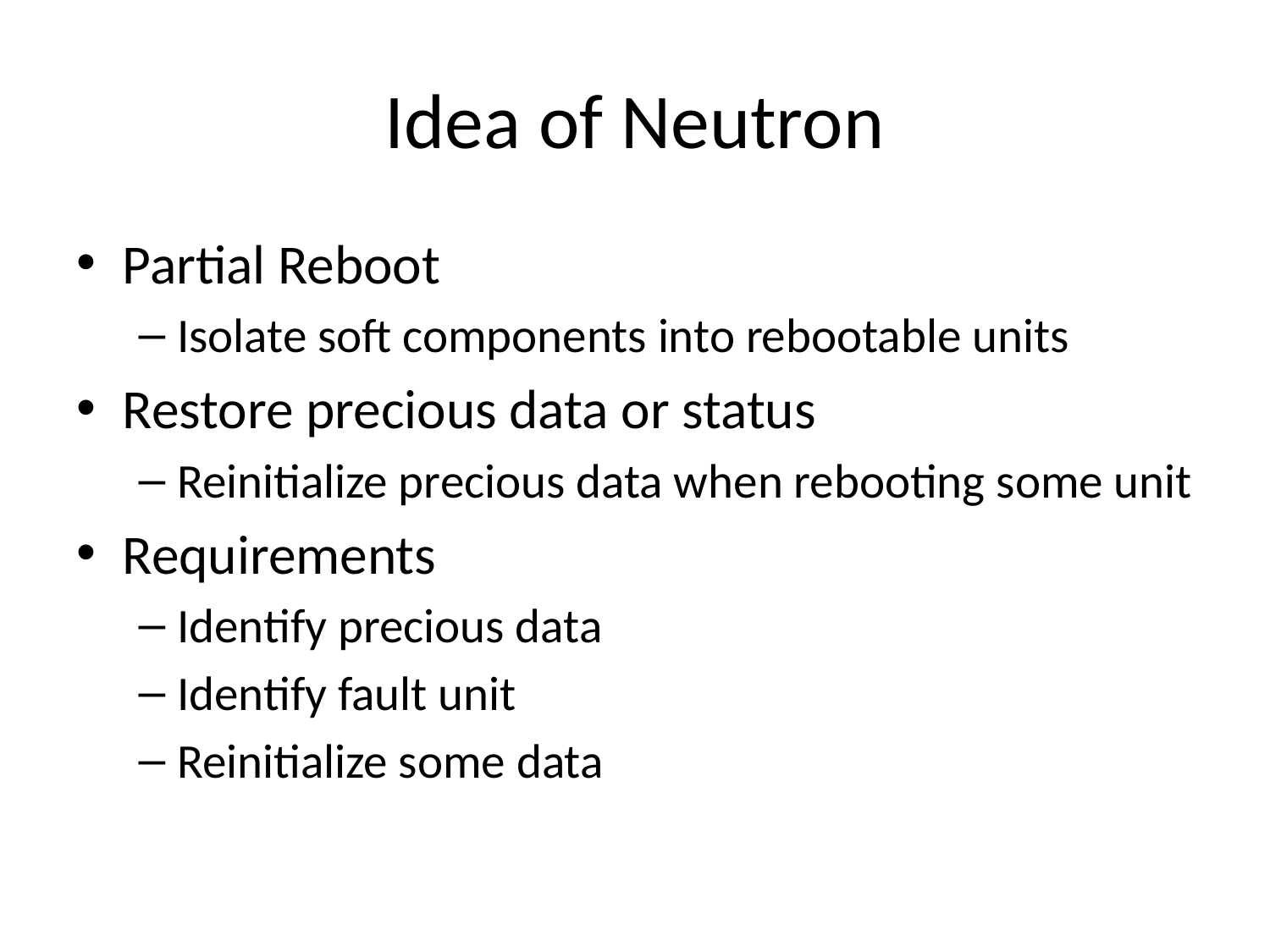

# Idea of Neutron
Partial Reboot
Isolate soft components into rebootable units
Restore precious data or status
Reinitialize precious data when rebooting some unit
Requirements
Identify precious data
Identify fault unit
Reinitialize some data